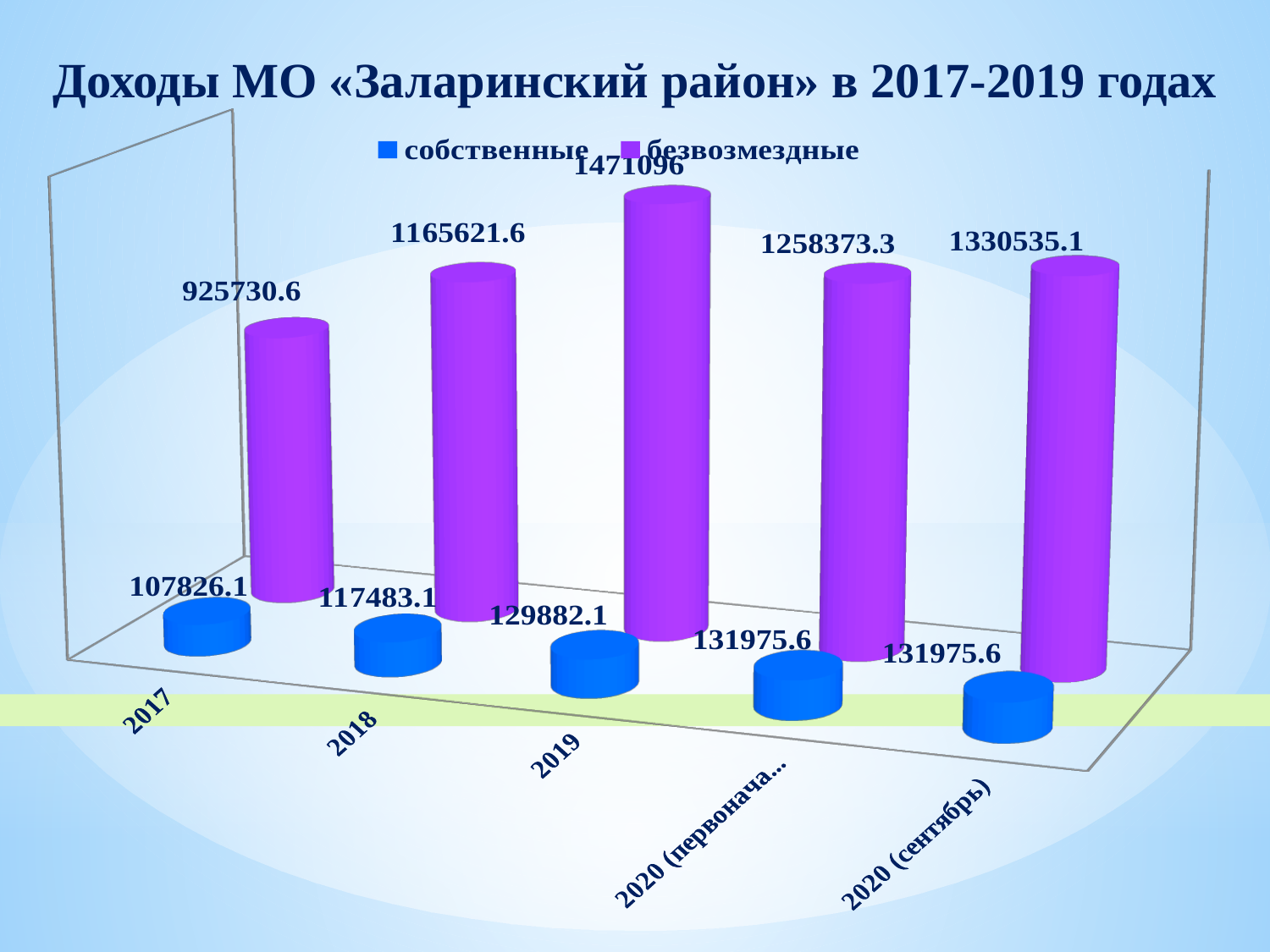

# Доходы МО «Заларинский район» в 2017-2019 годах

[unsupported chart]